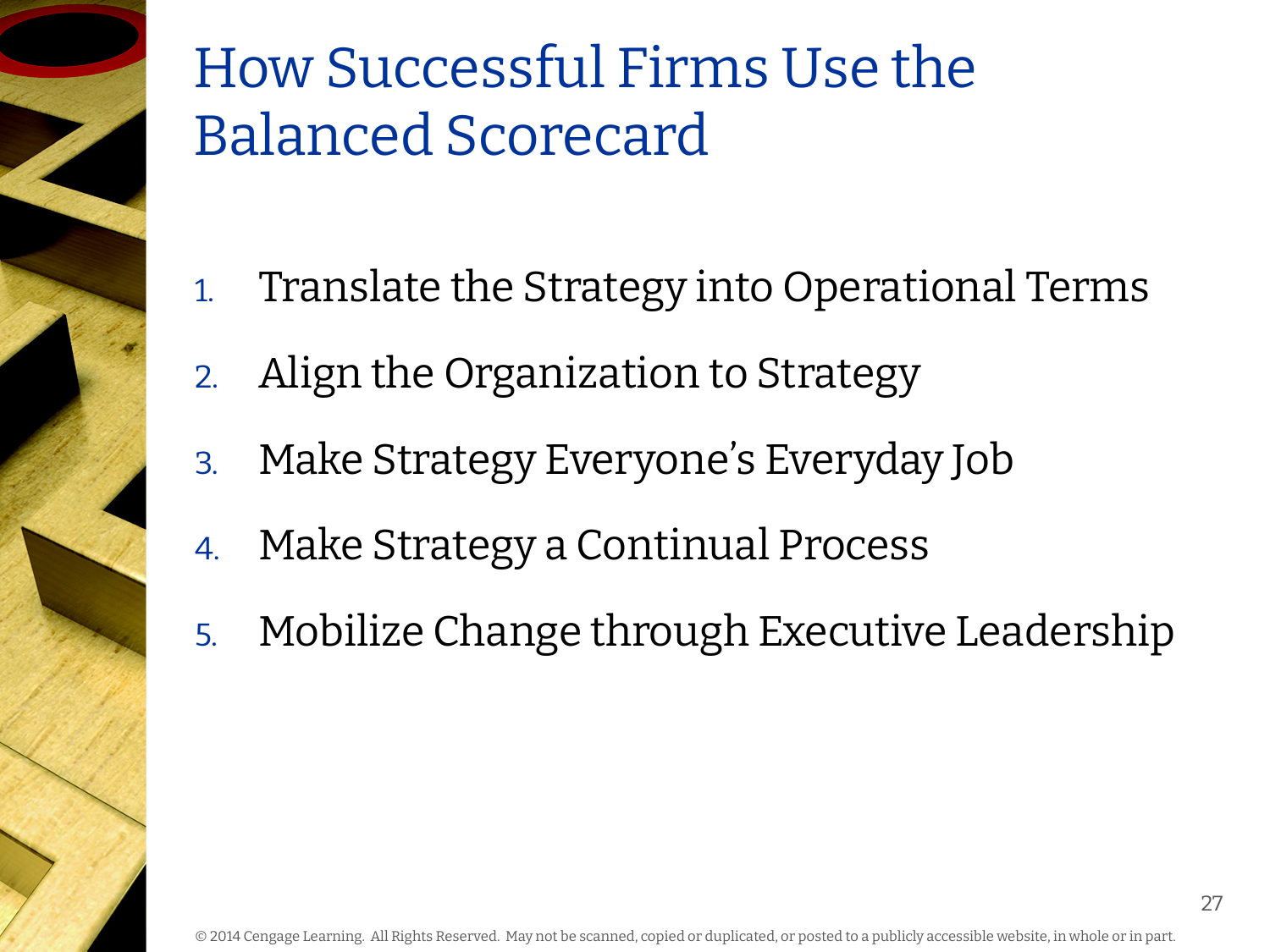

# How Successful Firms Use the Balanced Scorecard

Translate the Strategy into Operational Terms
Align the Organization to Strategy
Make Strategy Everyone’s Everyday Job
Make Strategy a Continual Process
Mobilize Change through Executive Leadership
27